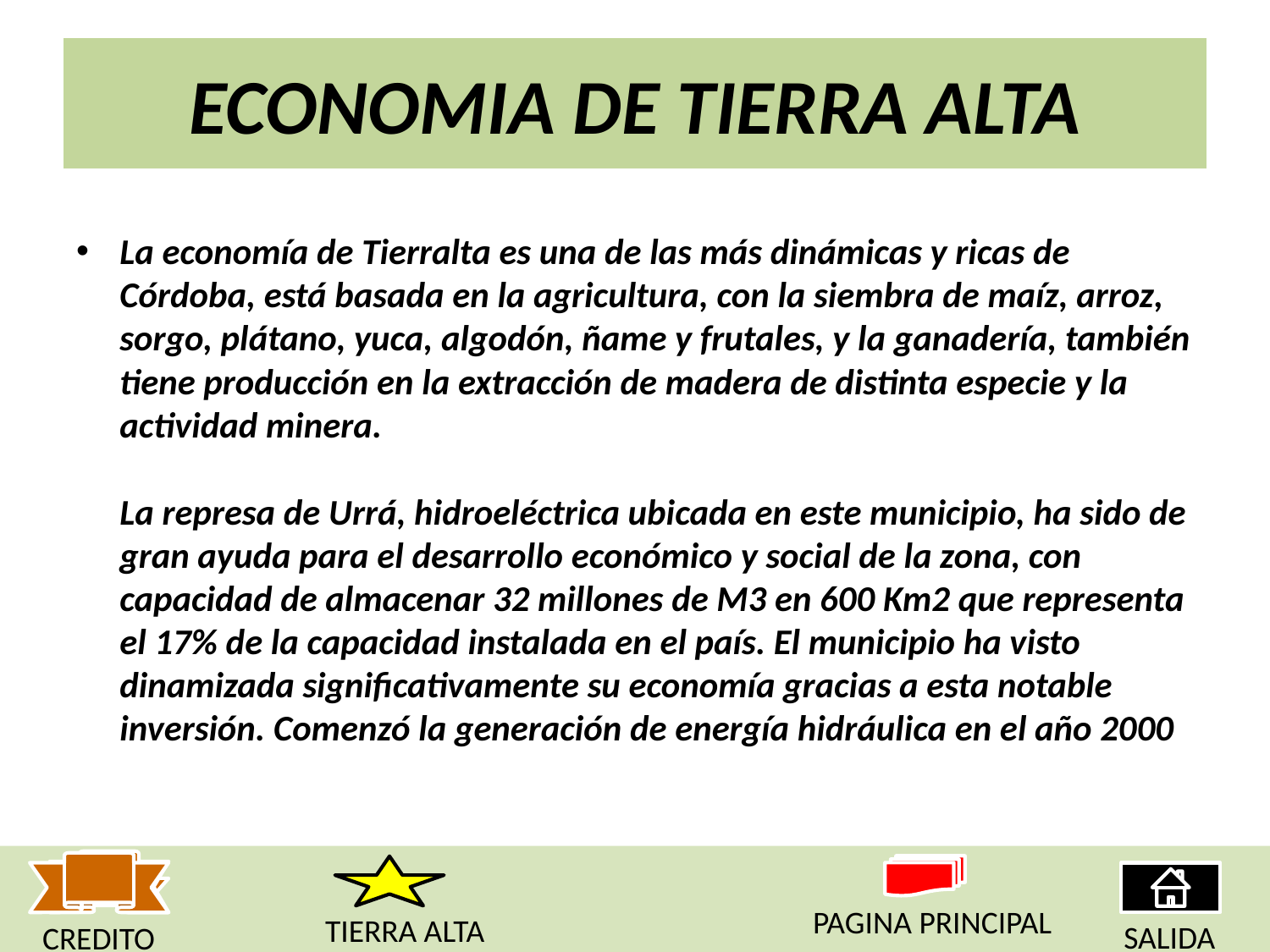

# ECONOMIA DE TIERRA ALTA
La economía de Tierralta es una de las más dinámicas y ricas de Córdoba, está basada en la agricultura, con la siembra de maíz, arroz, sorgo, plátano, yuca, algodón, ñame y frutales, y la ganadería, también tiene producción en la extracción de madera de distinta especie y la actividad minera.
La represa de Urrá, hidroeléctrica ubicada en este municipio, ha sido de gran ayuda para el desarrollo económico y social de la zona, con capacidad de almacenar 32 millones de M3 en 600 Km2 que representa el 17% de la capacidad instalada en el país. El municipio ha visto dinamizada significativamente su economía gracias a esta notable inversión. Comenzó la generación de energía hidráulica en el año 2000

PAGINA PRINCIPAL
TIERRA ALTA
SALIDA
CREDITO